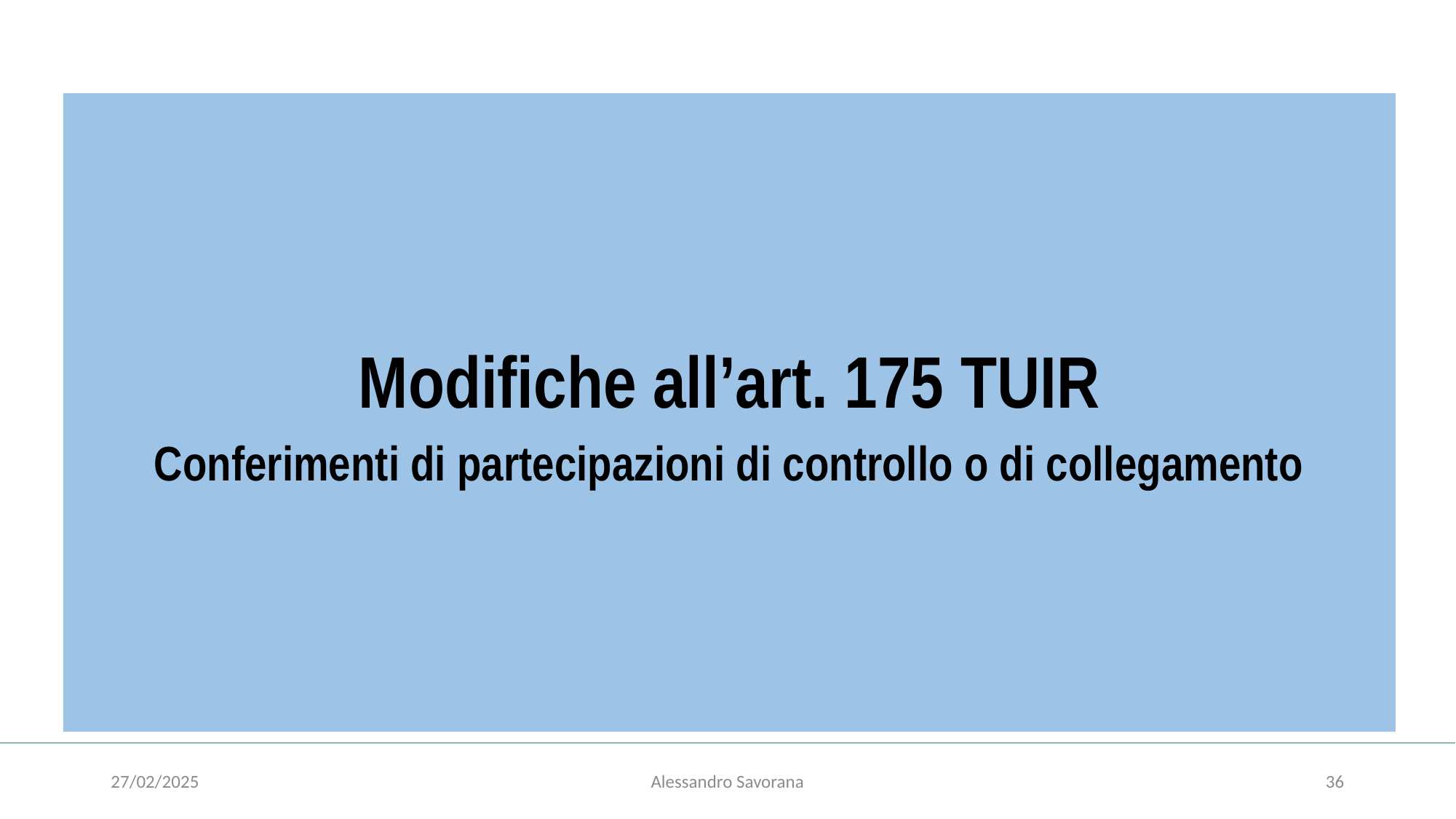

#

Modifiche all’art. 175 TUIR
Conferimenti di partecipazioni di controllo o di collegamento
27/02/2025
Alessandro Savorana
36